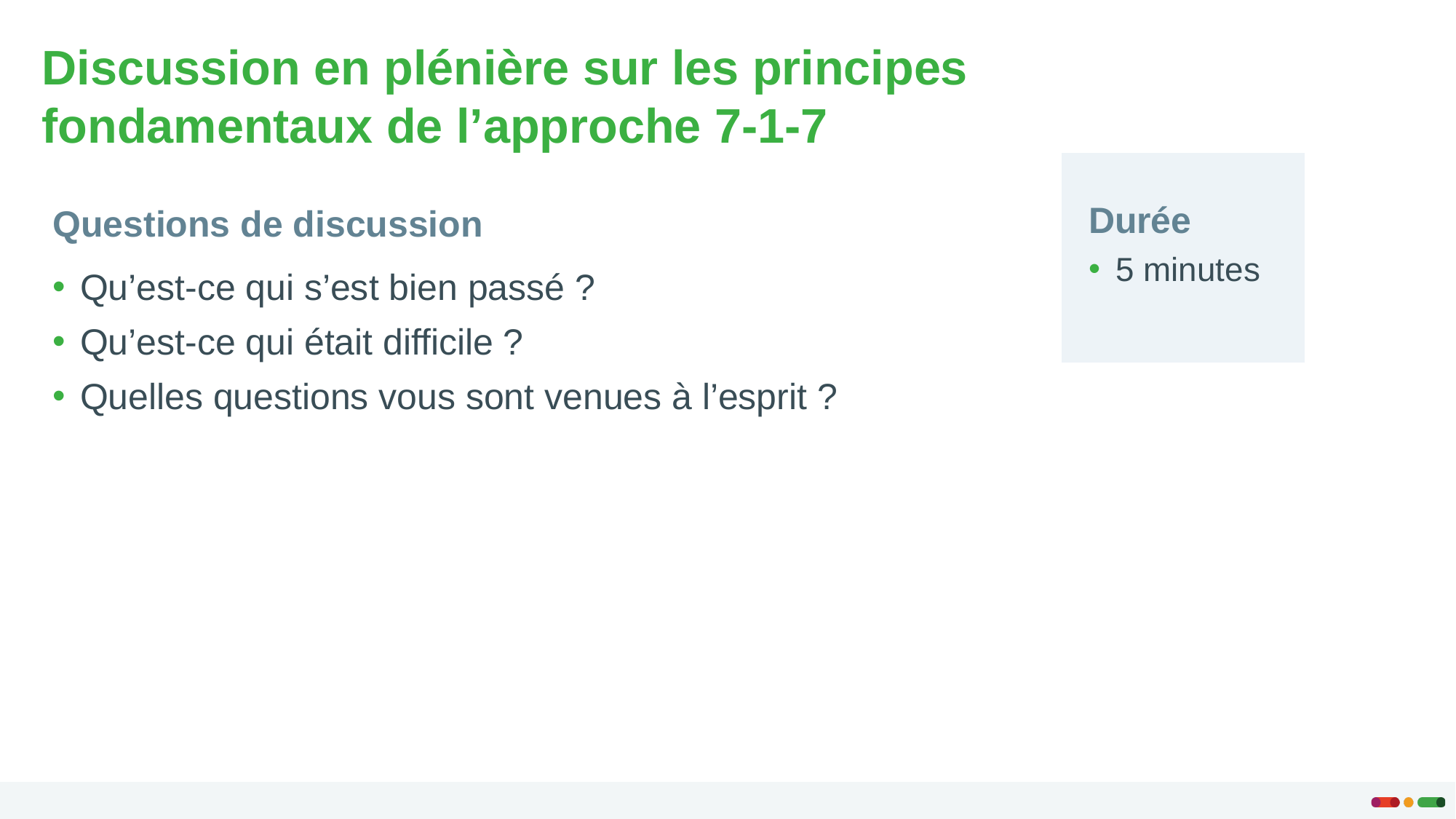

# Discussion en plénière sur les principes fondamentaux de l’approche 7-1-7
Durée
Questions de discussion

5 minutes
Qu’est-ce qui s’est bien passé ?
Qu’est-ce qui était difficile ?
Quelles questions vous sont venues à l’esprit ?